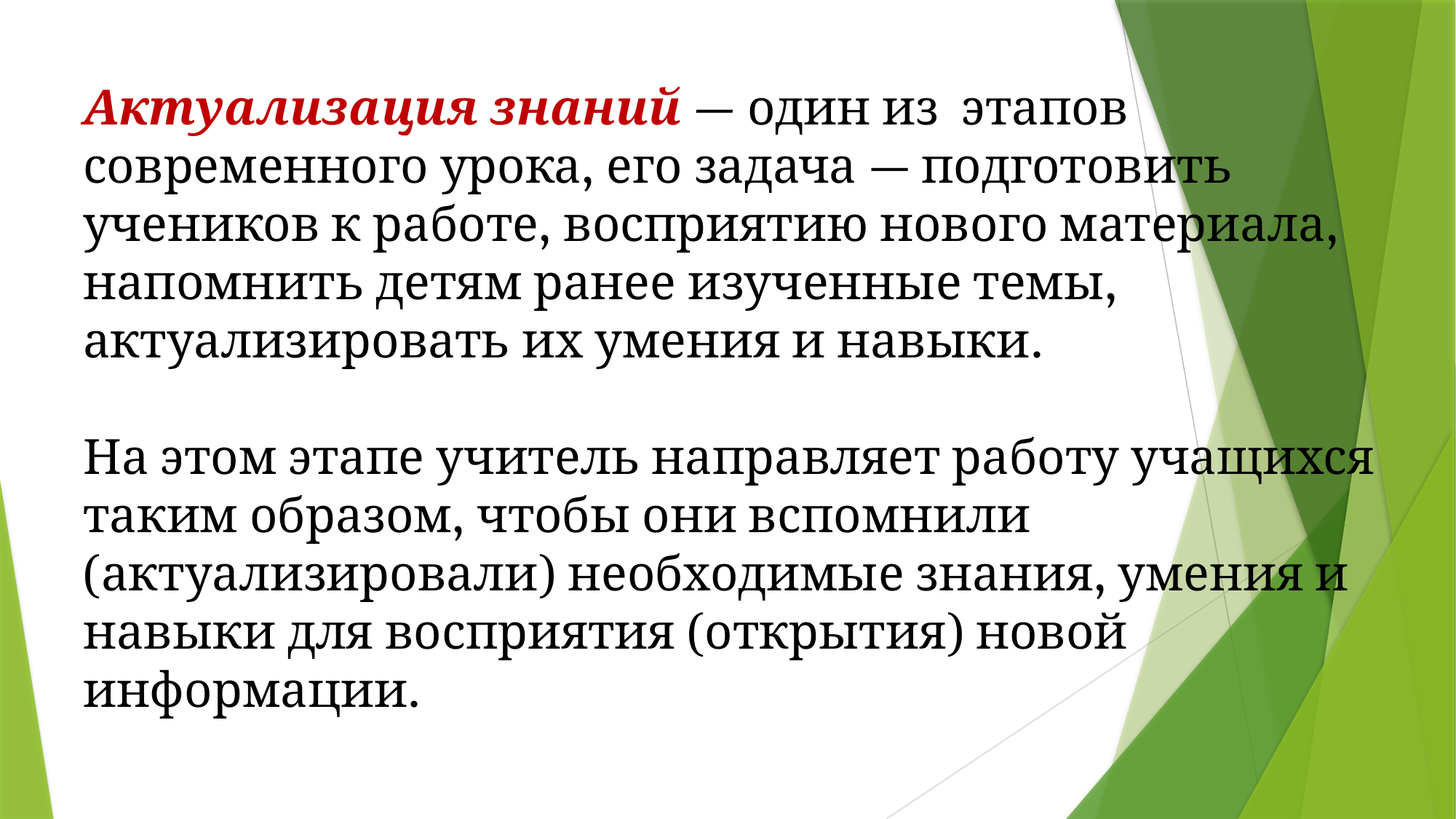

Актуализация знаний — один из  этапов современного урока, его задача — подготовить учеников к работе, восприятию нового материала, напомнить детям ранее изученные темы, актуализировать их умения и навыки.

На этом этапе учитель направляет работу учащихся таким образом, чтобы они вспомнили (актуализировали) необходимые знания, умения и навыки для восприятия (открытия) новой информации.